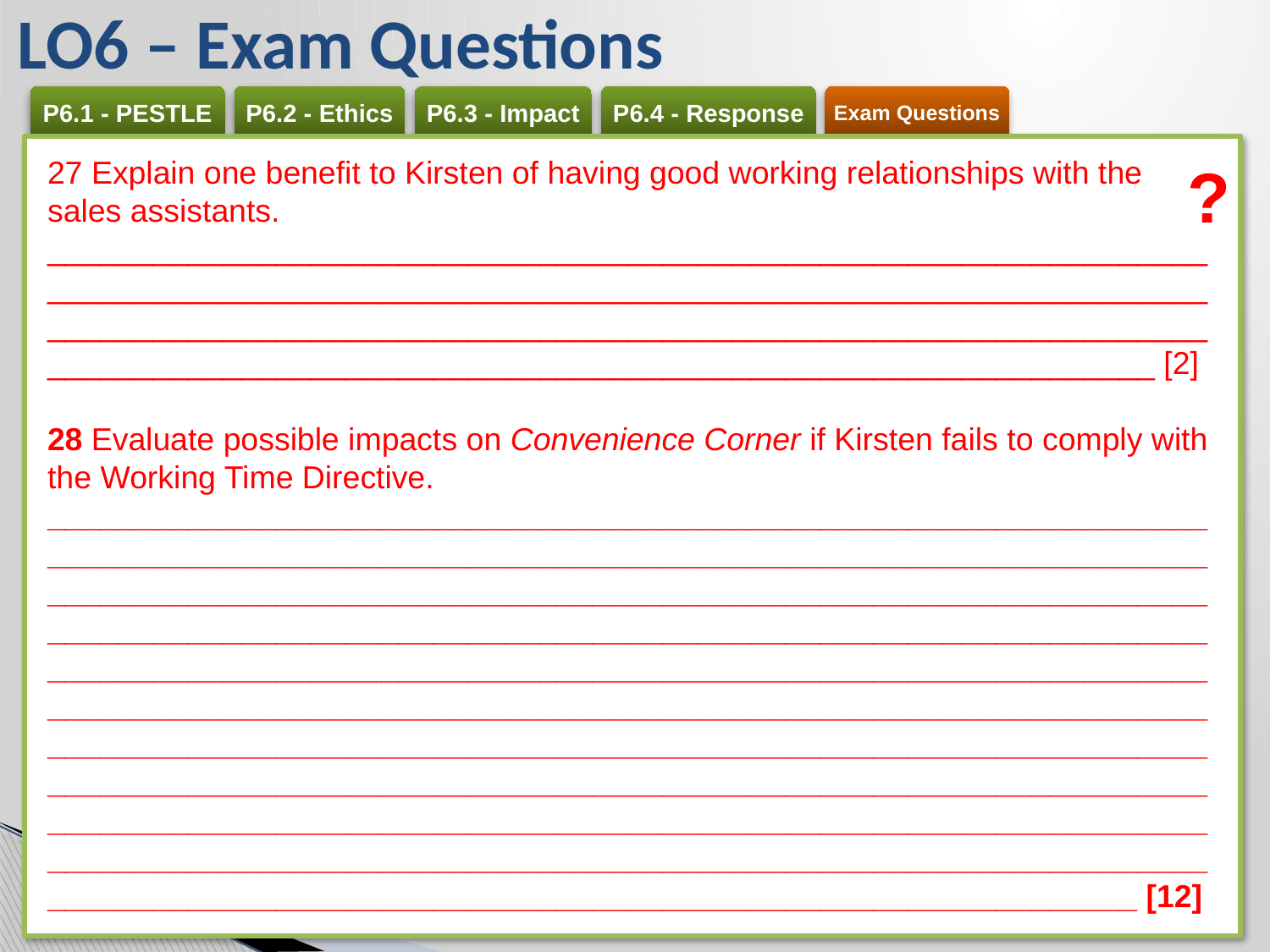

LO6 – Exam Questions
27 Explain one benefit to Kirsten of having good working relationships with the sales assistants.
_____________________________________________________________________________________________________________________________________________________________________________________________________________________________________________________________________ [2]

28 Evaluate possible impacts on Convenience Corner if Kirsten fails to comply with the Working Time Directive.
__________________________________________________________________________________________________________________________________________________________________________________________________________________________________________________________________________________________________________________________________________________________________________________________________________________________________________________________________________________________________________________________________________________________________________________________________________________________________________________________________________________________________________________________________________________ [12]
?